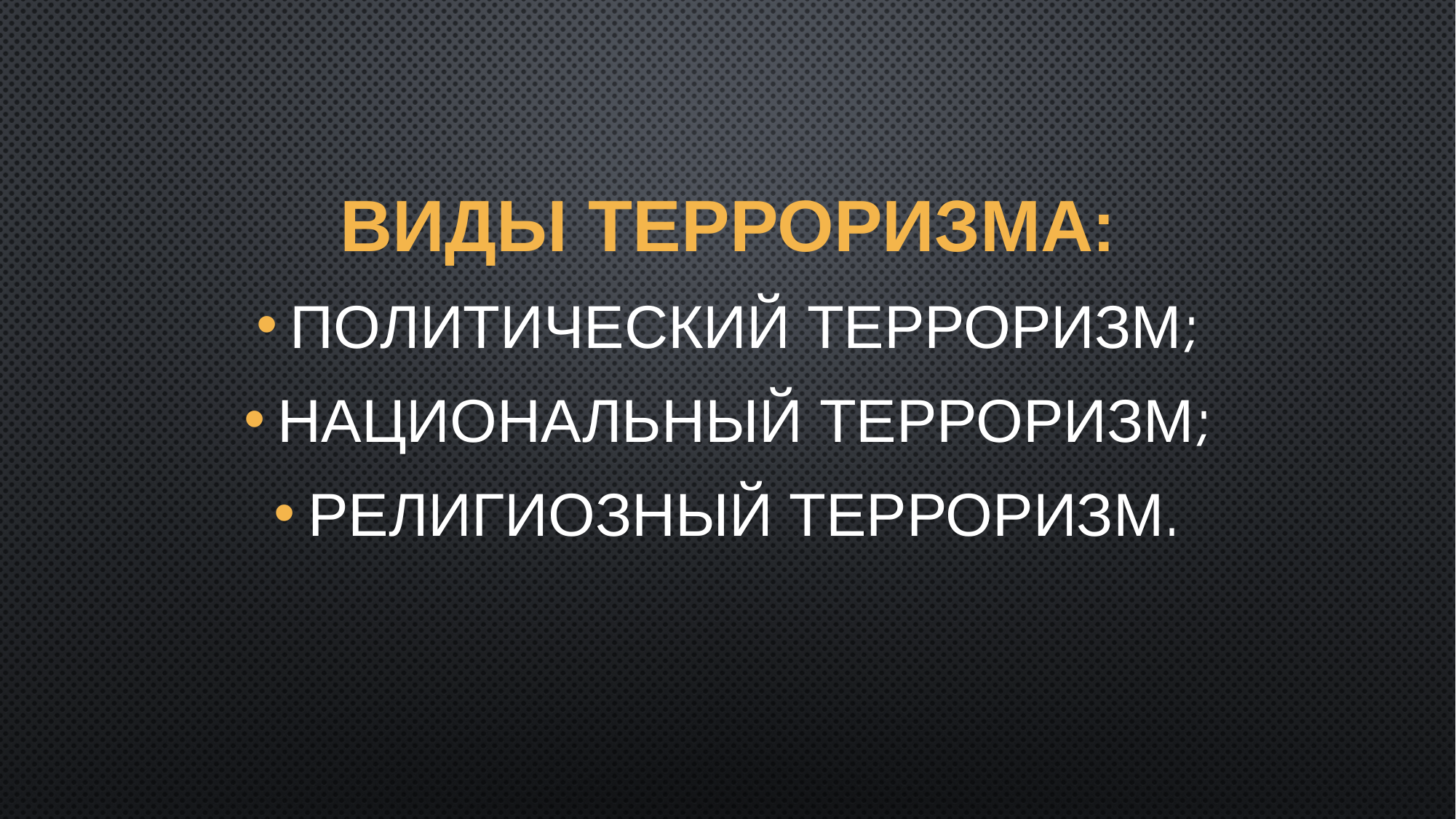

# Виды терроризма:
Политический терроризм;
Национальный терроризм;
Религиозный терроризм.